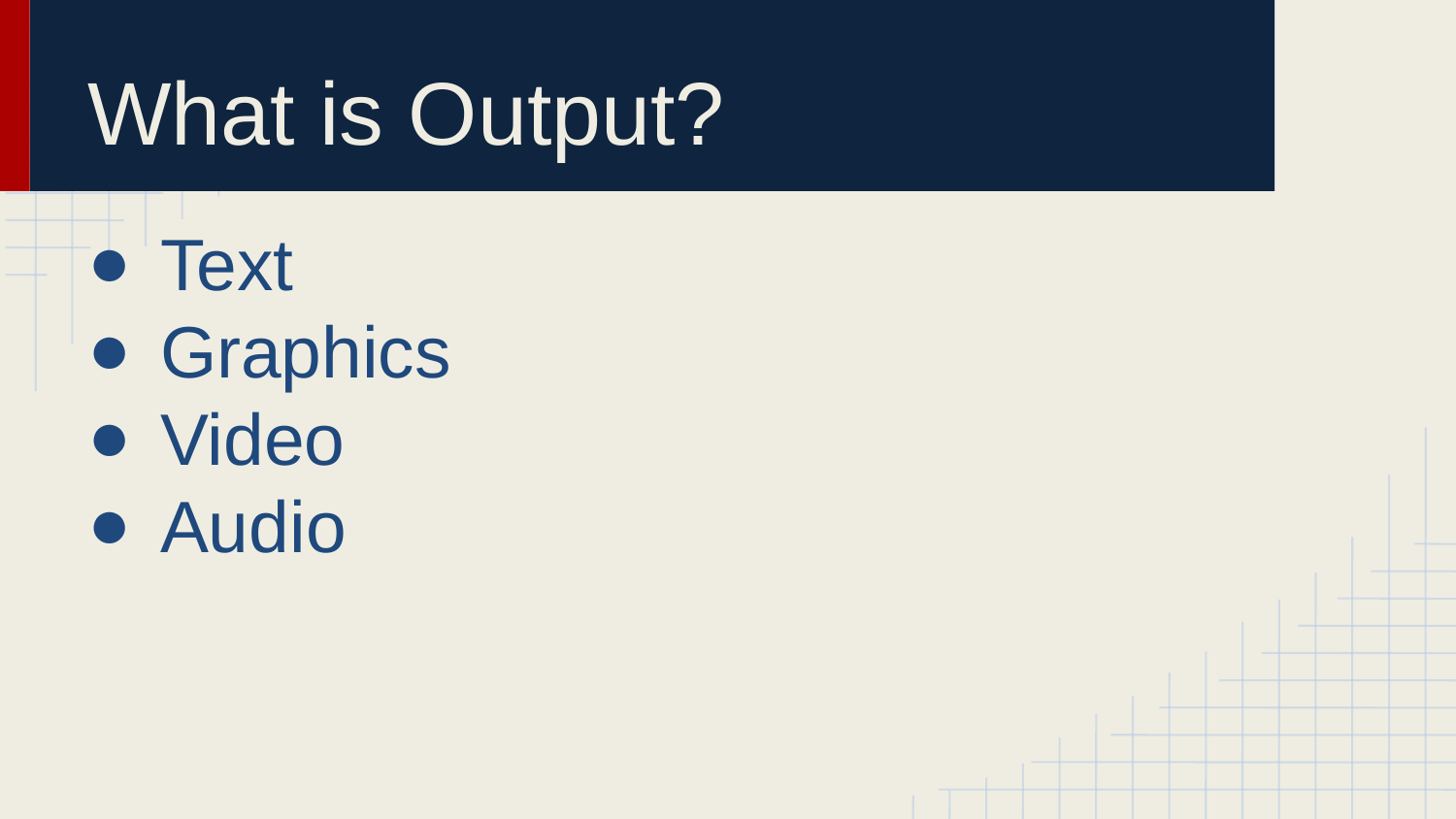

# What is Output?
Text
Graphics
Video
Audio